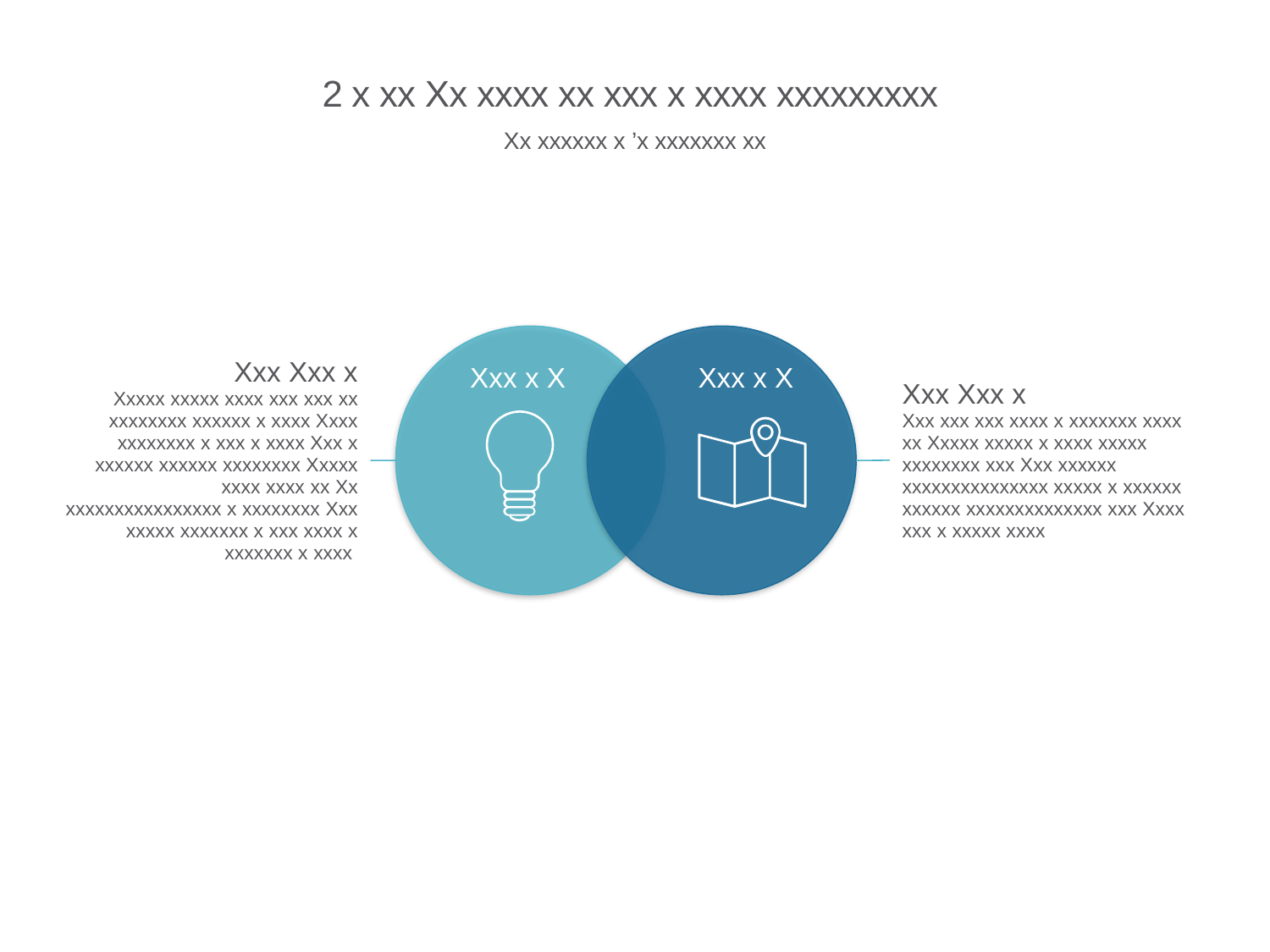

# 2 x xx Xx xxxx xx xxx x xxxx xxxxxxxxx
Xx xxxxxx x ’x xxxxxxx xx

Xxx x X
Xxx x X
Xxx Xxx x
Xxxxx xxxxx xxxx xxx xxx xx xxxxxxxx xxxxxx x xxxx Xxxx xxxxxxxx x xxx x xxxx Xxx x xxxxxx xxxxxx xxxxxxxx Xxxxx xxxx xxxx xx Xx xxxxxxxxxxxxxxxx x xxxxxxxx Xxx xxxxx xxxxxxx x xxx xxxx x xxxxxxx x xxxx
Xxx Xxx x
Xxx xxx xxx xxxx x xxxxxxx xxxx xx Xxxxx xxxxx x xxxx xxxxx xxxxxxxx xxx Xxx xxxxxx xxxxxxxxxxxxxxx xxxxx x xxxxxx xxxxxx xxxxxxxxxxxxxx xxx Xxxx xxx x xxxxx xxxx